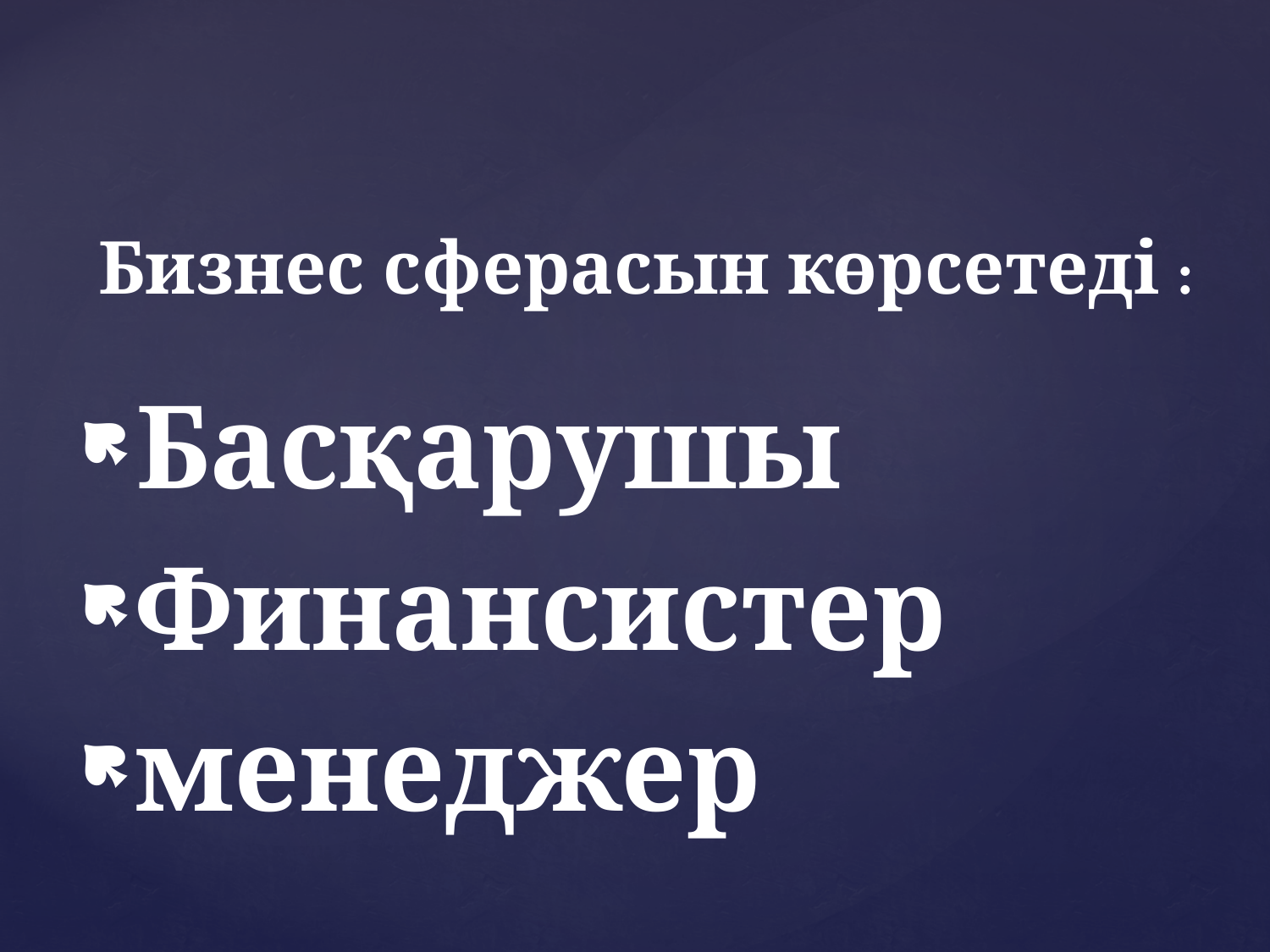

# Бизнес сферасын көрсетеді :

Басқарушы
Финансистер
менеджер